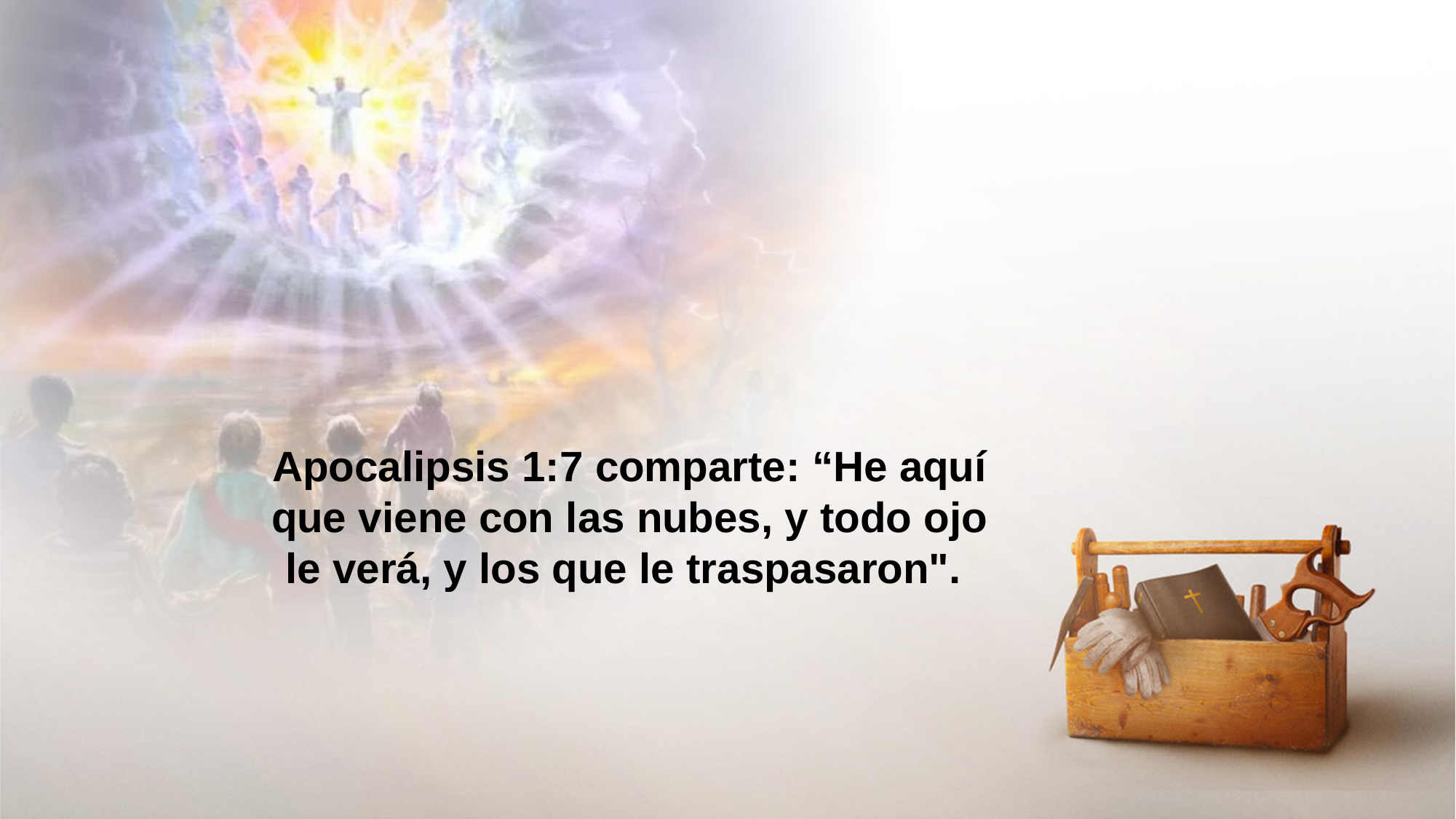

Apocalipsis 1:7 comparte: “He aquí que viene con las nubes, y todo ojo le verá, y los que le traspasaron".